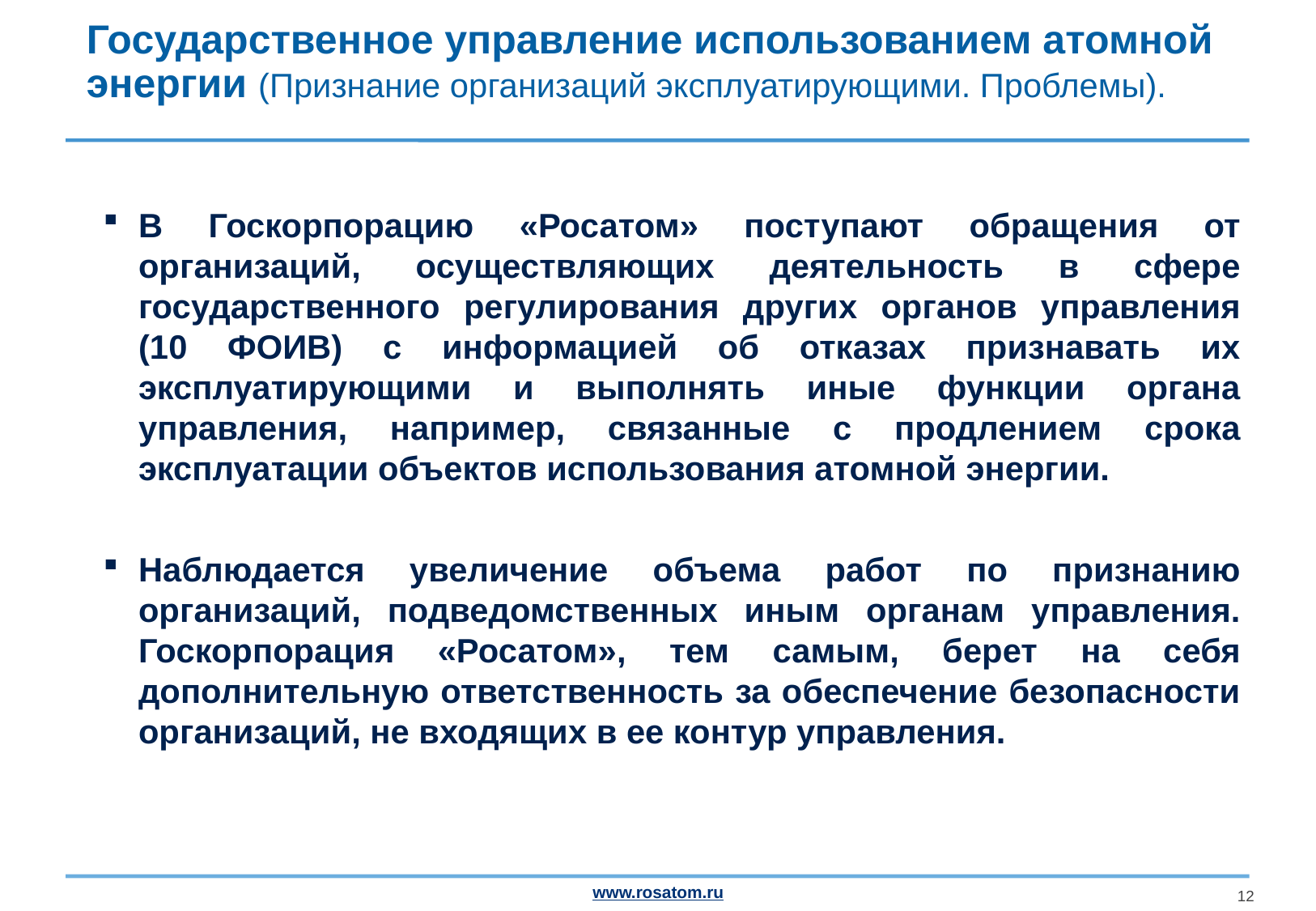

Государственное управление использованием атомной
энергии (Признание организаций эксплуатирующими. Проблемы).
В Госкорпорацию «Росатом» поступают обращения от организаций, осуществляющих деятельность в сфере государственного регулирования других органов управления (10 ФОИВ) с информацией об отказах признавать их эксплуатирующими и выполнять иные функции органа управления, например, связанные с продлением срока эксплуатации объектов использования атомной энергии.

Наблюдается увеличение объема работ по признанию организаций, подведомственных иным органам управления. Госкорпорация «Росатом», тем самым, берет на себя дополнительную ответственность за обеспечение безопасности организаций, не входящих в ее контур управления.